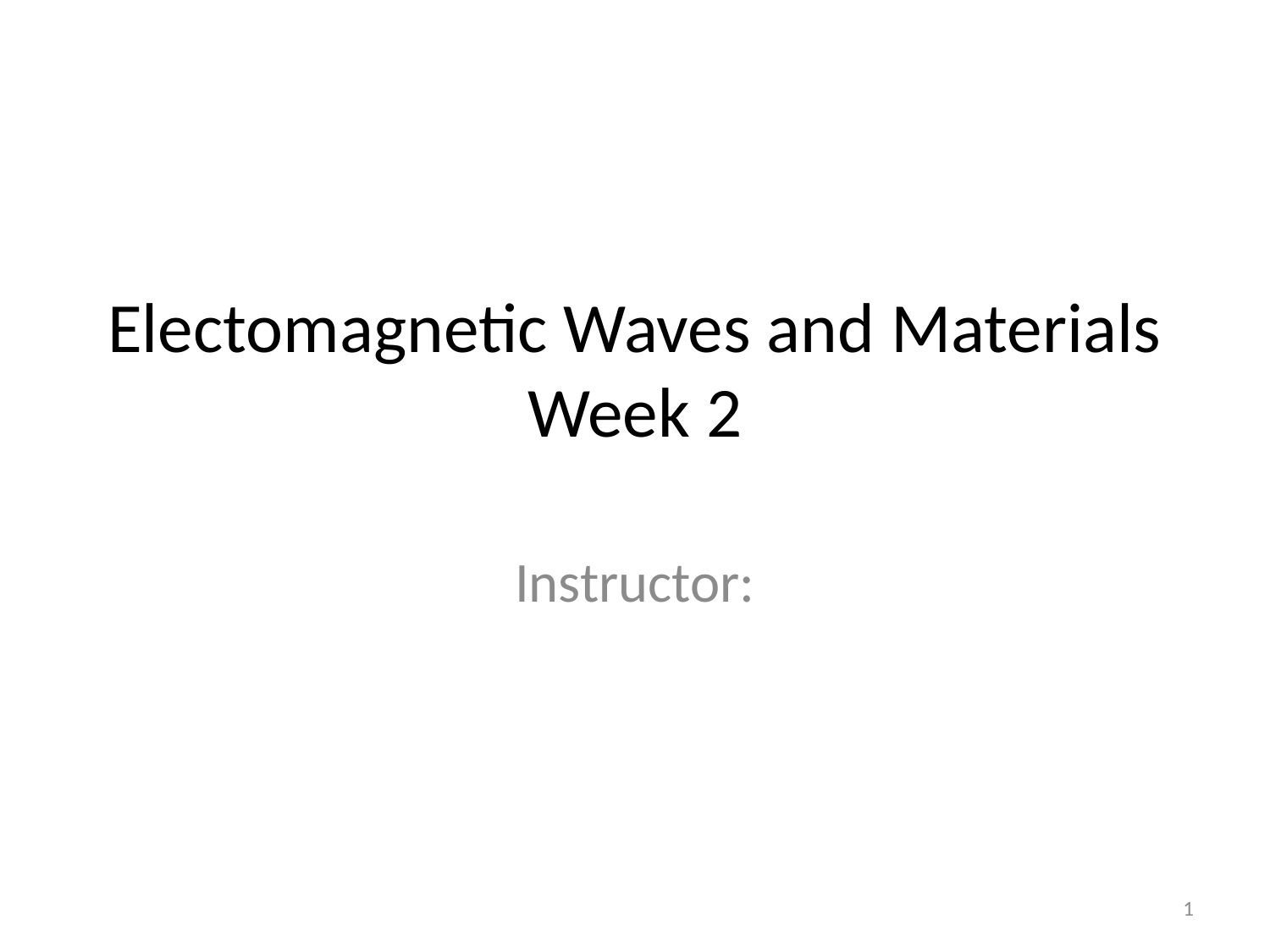

# Electomagnetic Waves and Materials Week 2
Instructor:
1